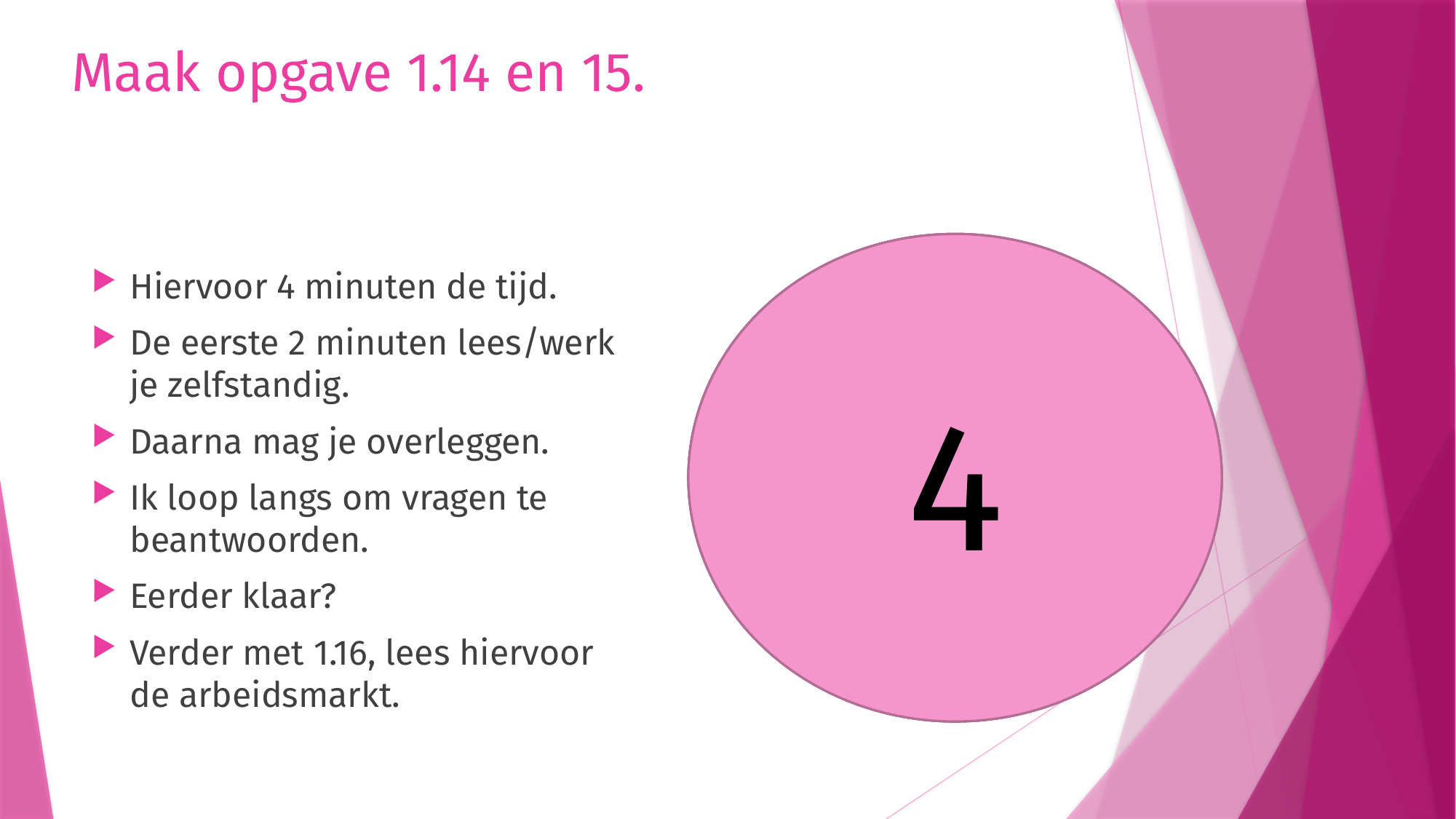

# Maak opgave 1.14 en 15.
4
3
1
2
Hiervoor 4 minuten de tijd.
De eerste 2 minuten lees/werk je zelfstandig.
Daarna mag je overleggen.
Ik loop langs om vragen te beantwoorden.
Eerder klaar?
Verder met 1.16, lees hiervoor de arbeidsmarkt.